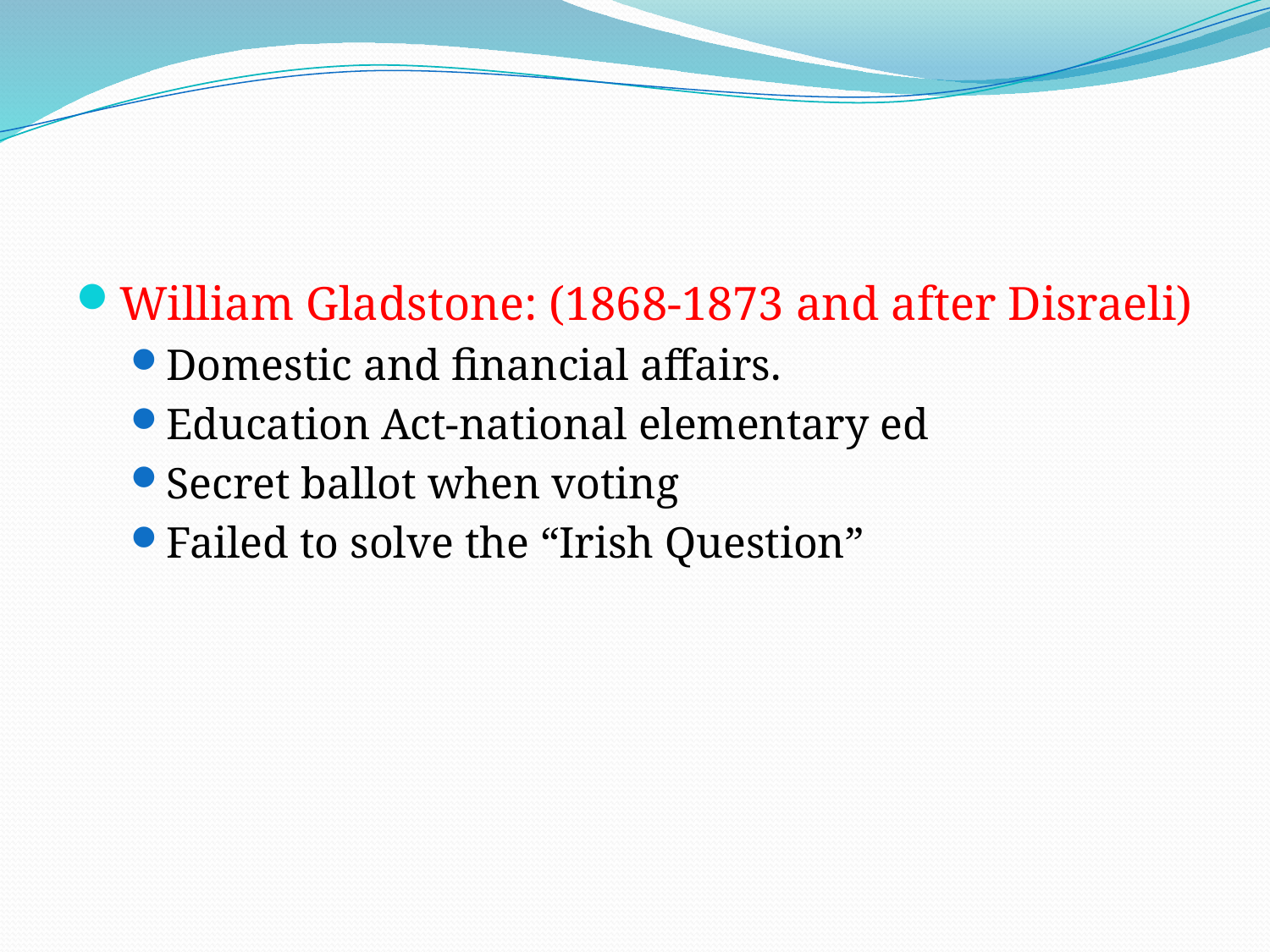

#
William Gladstone: (1868-1873 and after Disraeli)
Domestic and financial affairs.
Education Act-national elementary ed
Secret ballot when voting
Failed to solve the “Irish Question”